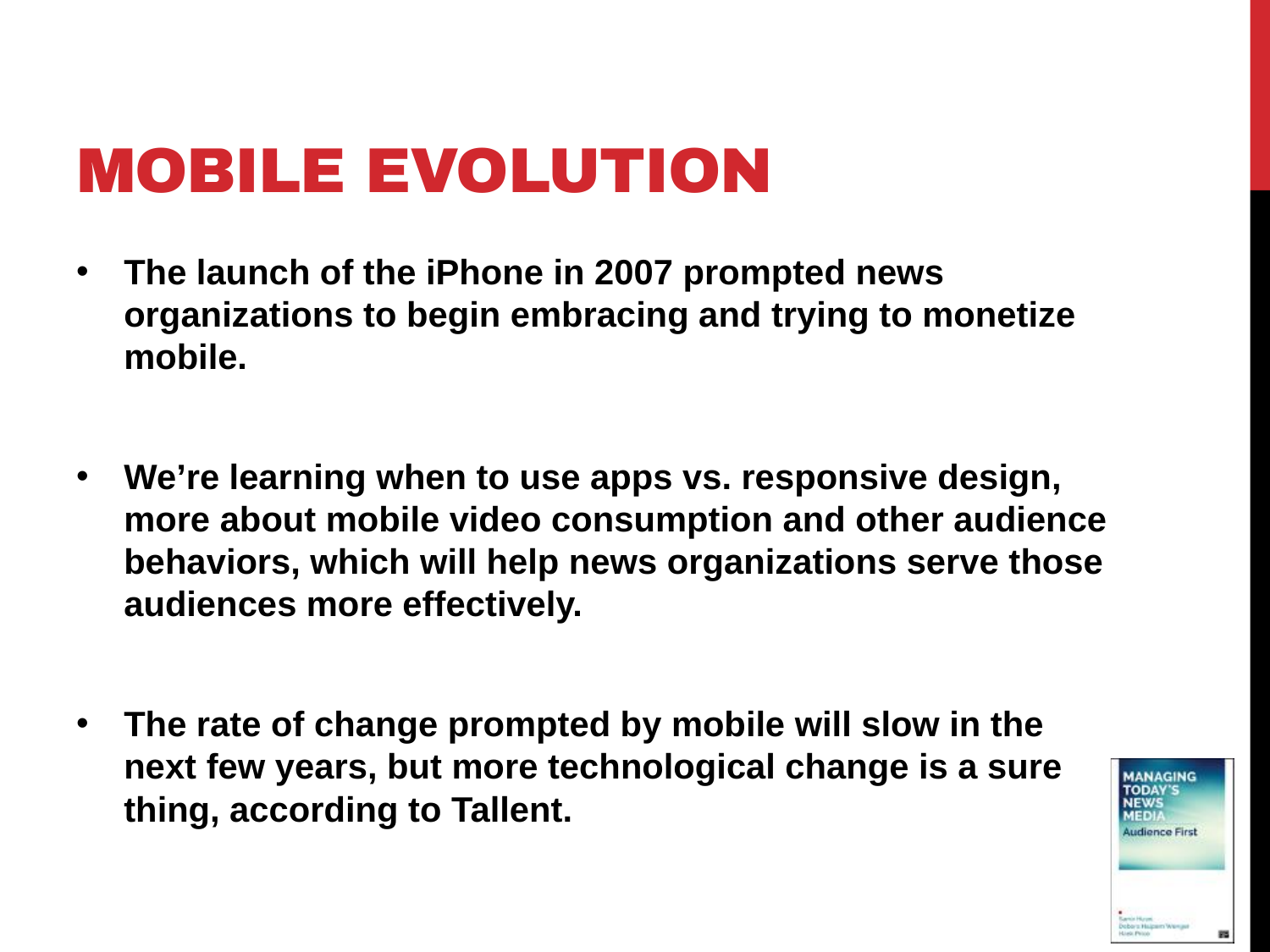

# Mobile evolution
The launch of the iPhone in 2007 prompted news organizations to begin embracing and trying to monetize mobile.

We’re learning when to use apps vs. responsive design, more about mobile video consumption and other audience behaviors, which will help news organizations serve those audiences more effectively.

The rate of change prompted by mobile will slow in the next few years, but more technological change is a sure thing, according to Tallent.